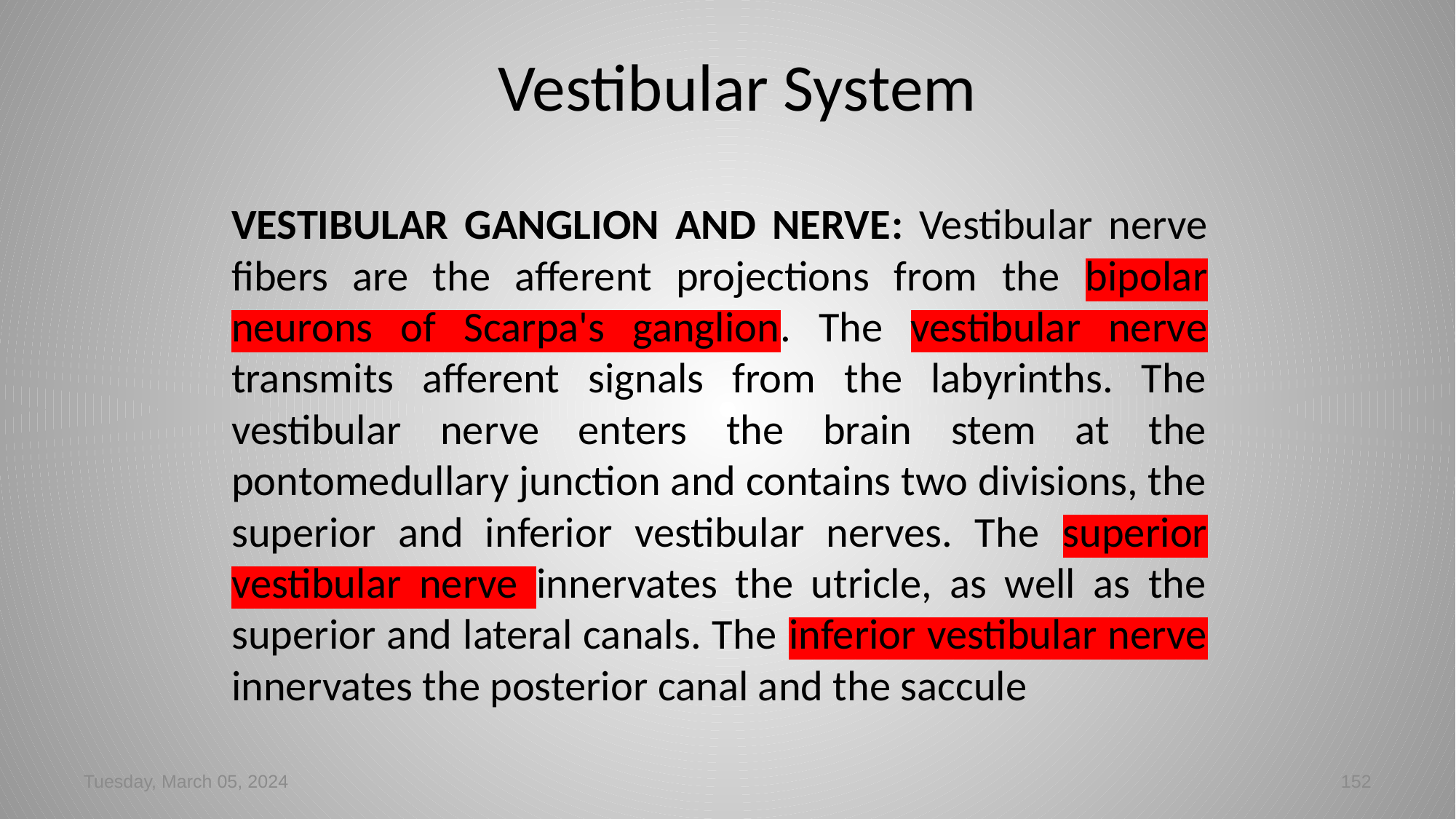

# Vestibular System
VESTIBULAR GANGLION AND NERVE: Vestibular nerve fibers are the afferent projections from the bipolar neurons of Scarpa's ganglion. The vestibular nerve transmits afferent signals from the labyrinths. The vestibular nerve enters the brain stem at the pontomedullary junction and contains two divisions, the superior and inferior vestibular nerves. The superior vestibular nerve innervates the utricle, as well as the superior and lateral canals. The inferior vestibular nerve innervates the posterior canal and the saccule
Tuesday, March 05, 2024
152